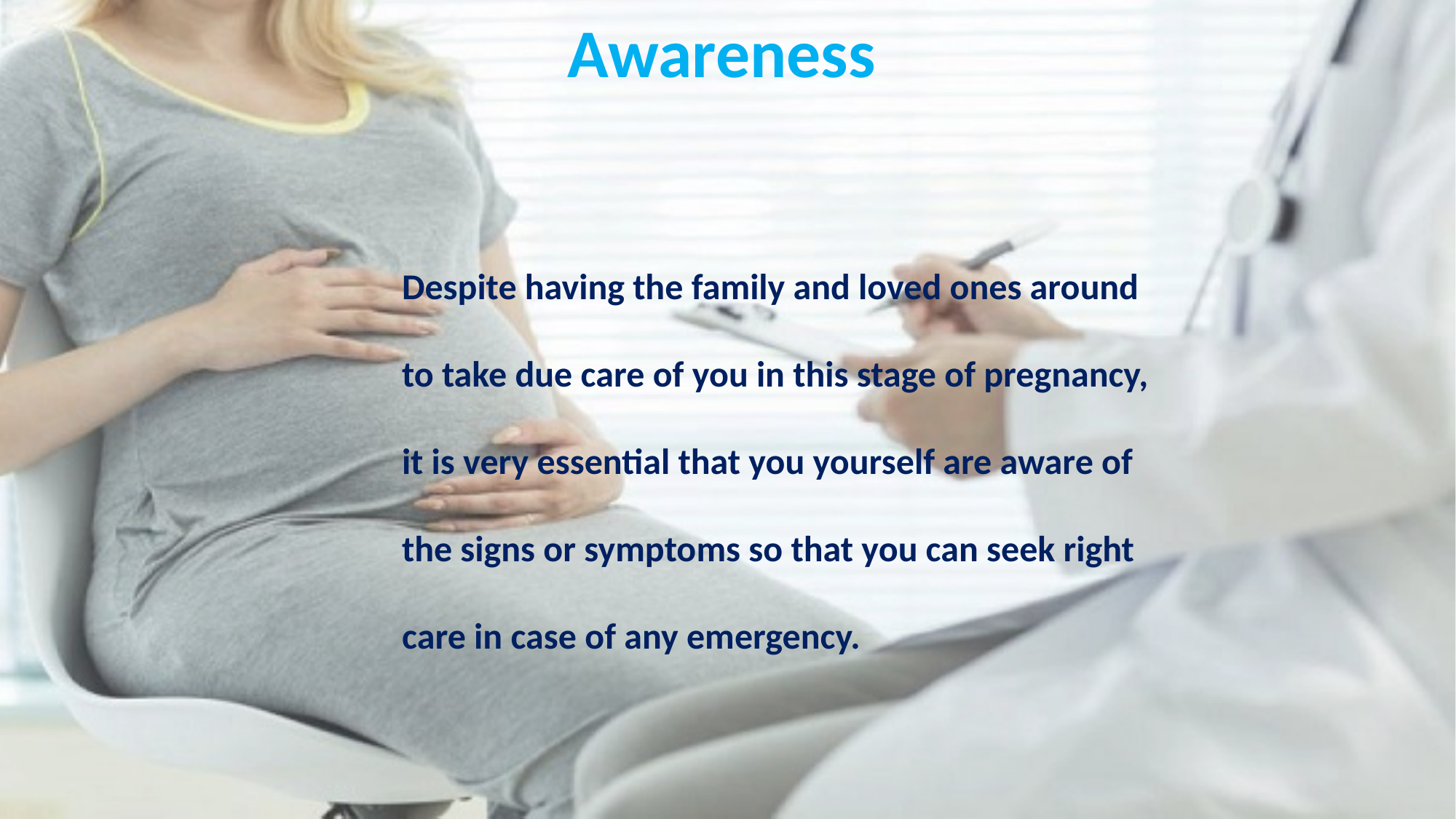

Awareness
Despite having the family and loved ones around to take due care of you in this stage of pregnancy, it is very essential that you yourself are aware of the signs or symptoms so that you can seek right care in case of any emergency.